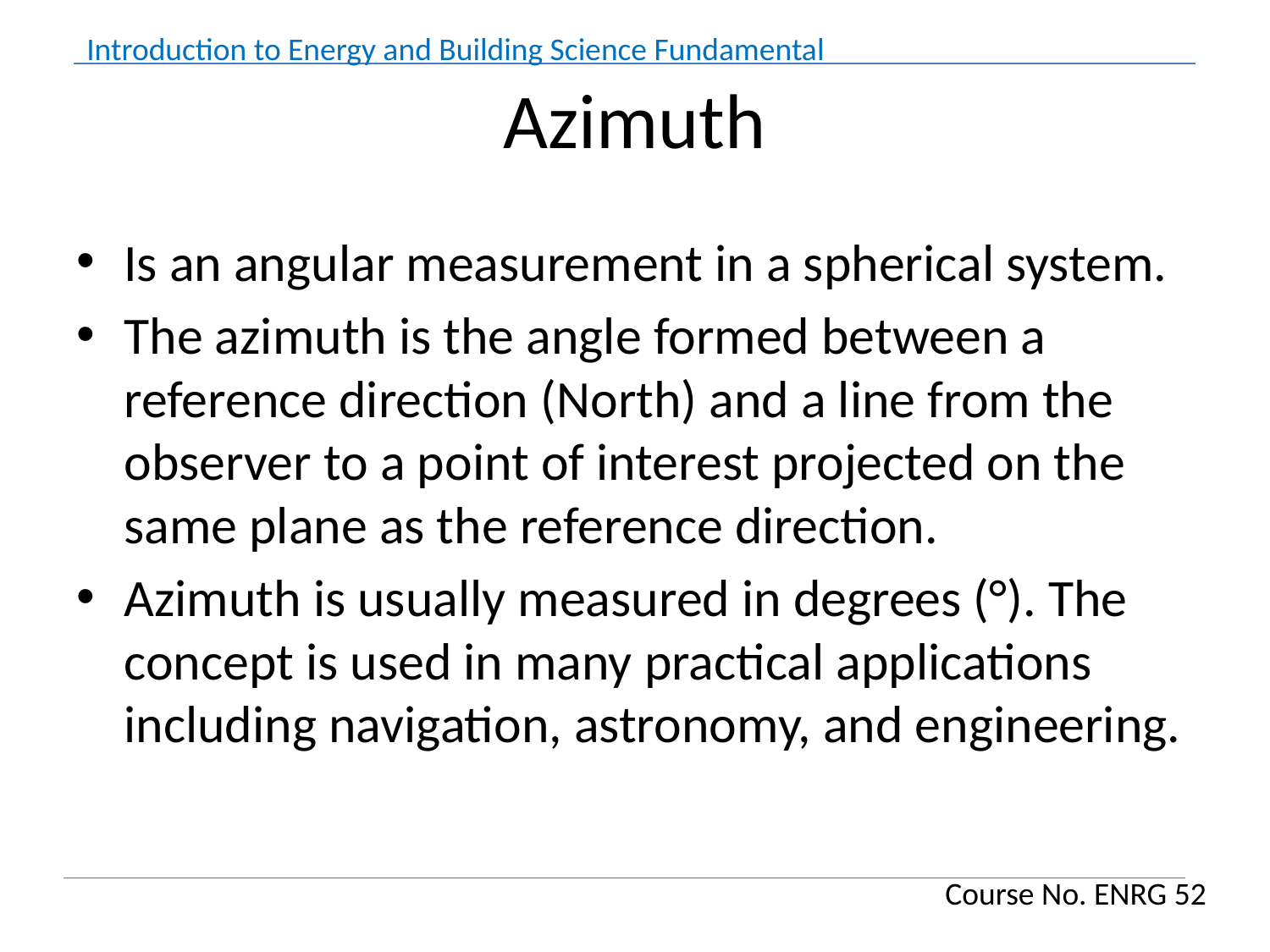

# Azimuth
Is an angular measurement in a spherical system.
The azimuth is the angle formed between a reference direction (North) and a line from the observer to a point of interest projected on the same plane as the reference direction.
Azimuth is usually measured in degrees (°). The concept is used in many practical applications including navigation, astronomy, and engineering.